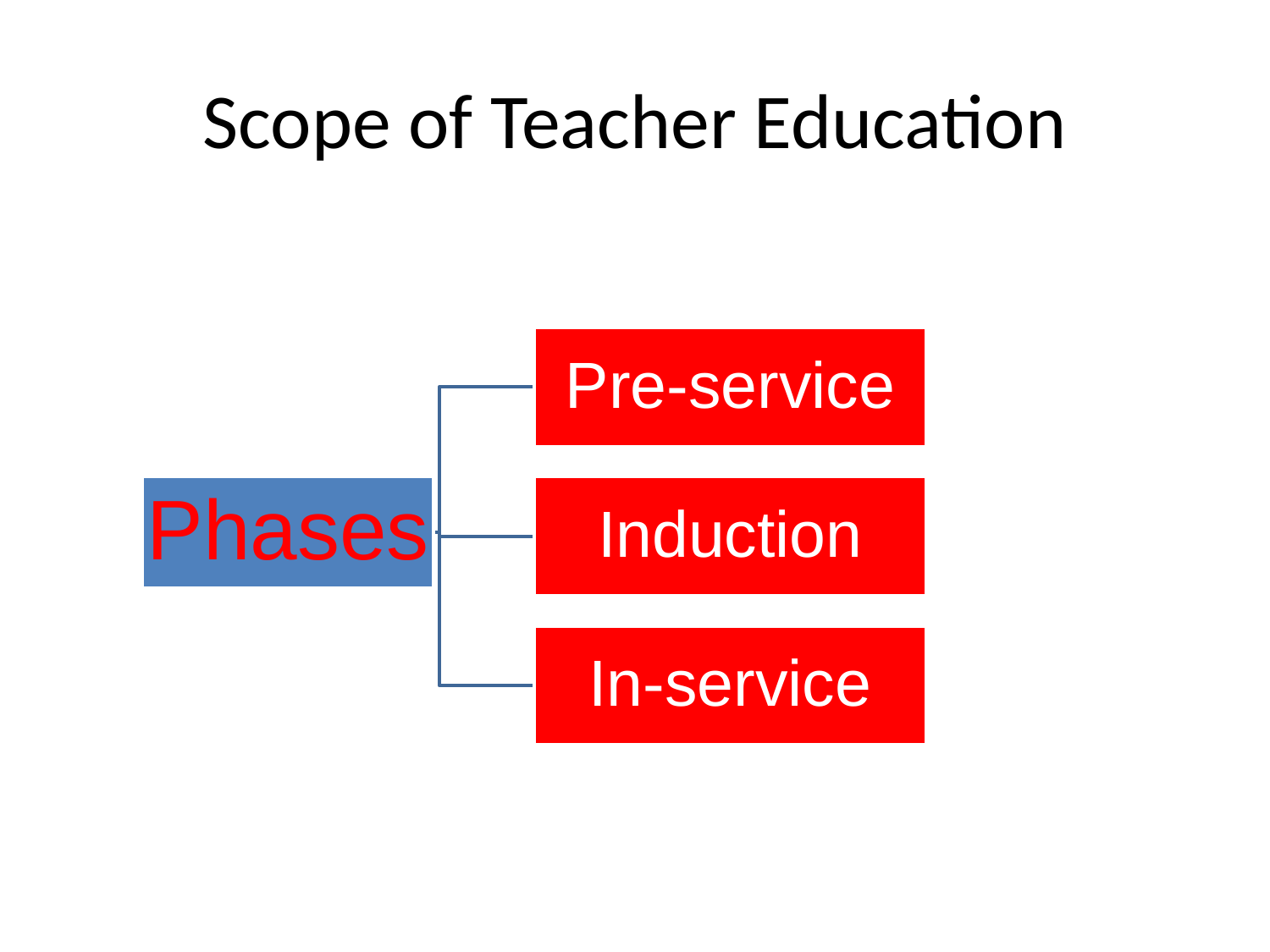

# Scope of Teacher Education

Phases
Pre-service
Induction
In-service